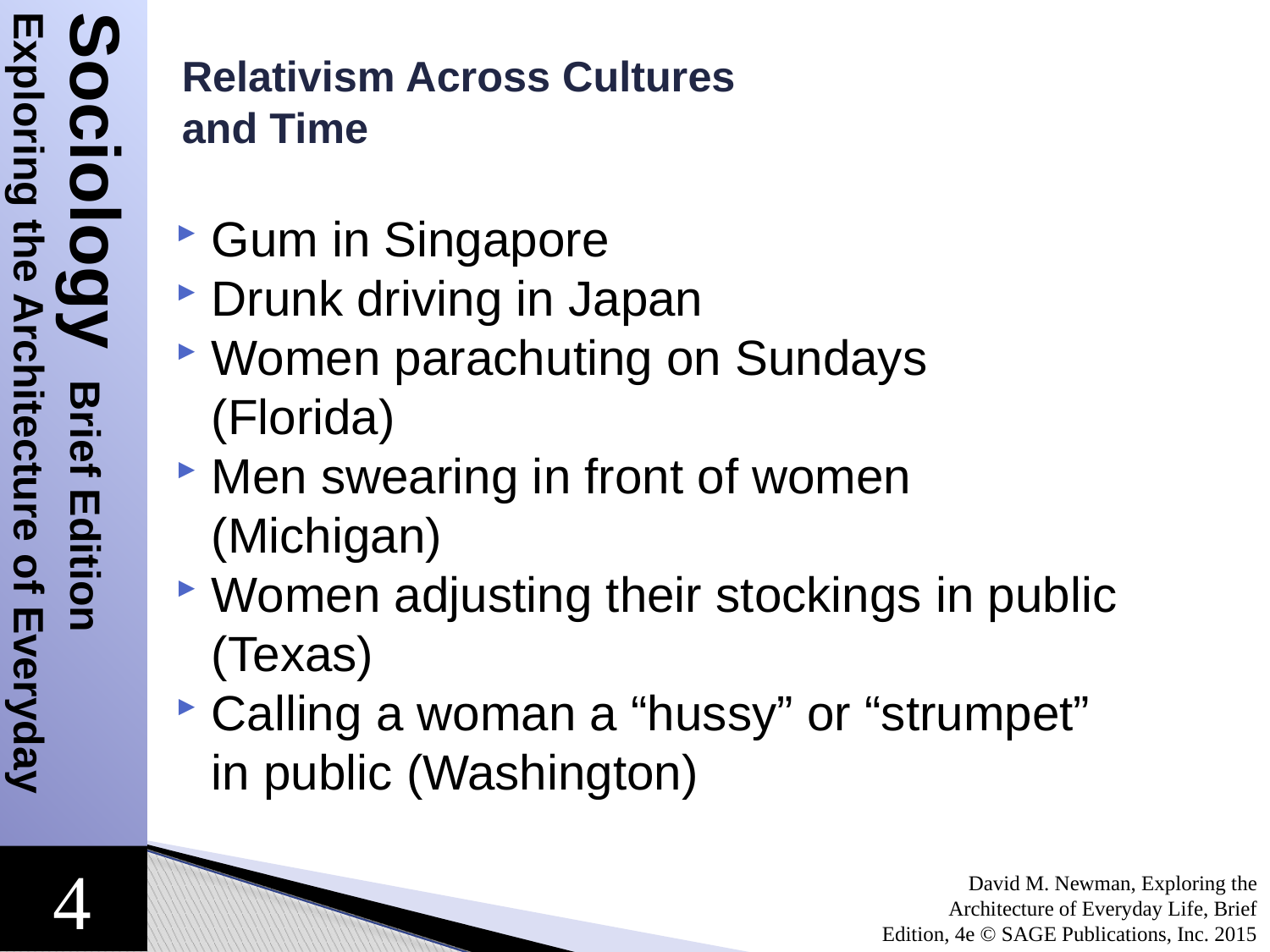

# Relativism Across Cultures and Time
Gum in Singapore
Drunk driving in Japan
Women parachuting on Sundays (Florida)
Men swearing in front of women (Michigan)
Women adjusting their stockings in public (Texas)
Calling a woman a “hussy” or “strumpet” in public (Washington)
David M. Newman, Exploring the Architecture of Everyday Life, Brief Edition, 4e © SAGE Publications, Inc. 2015